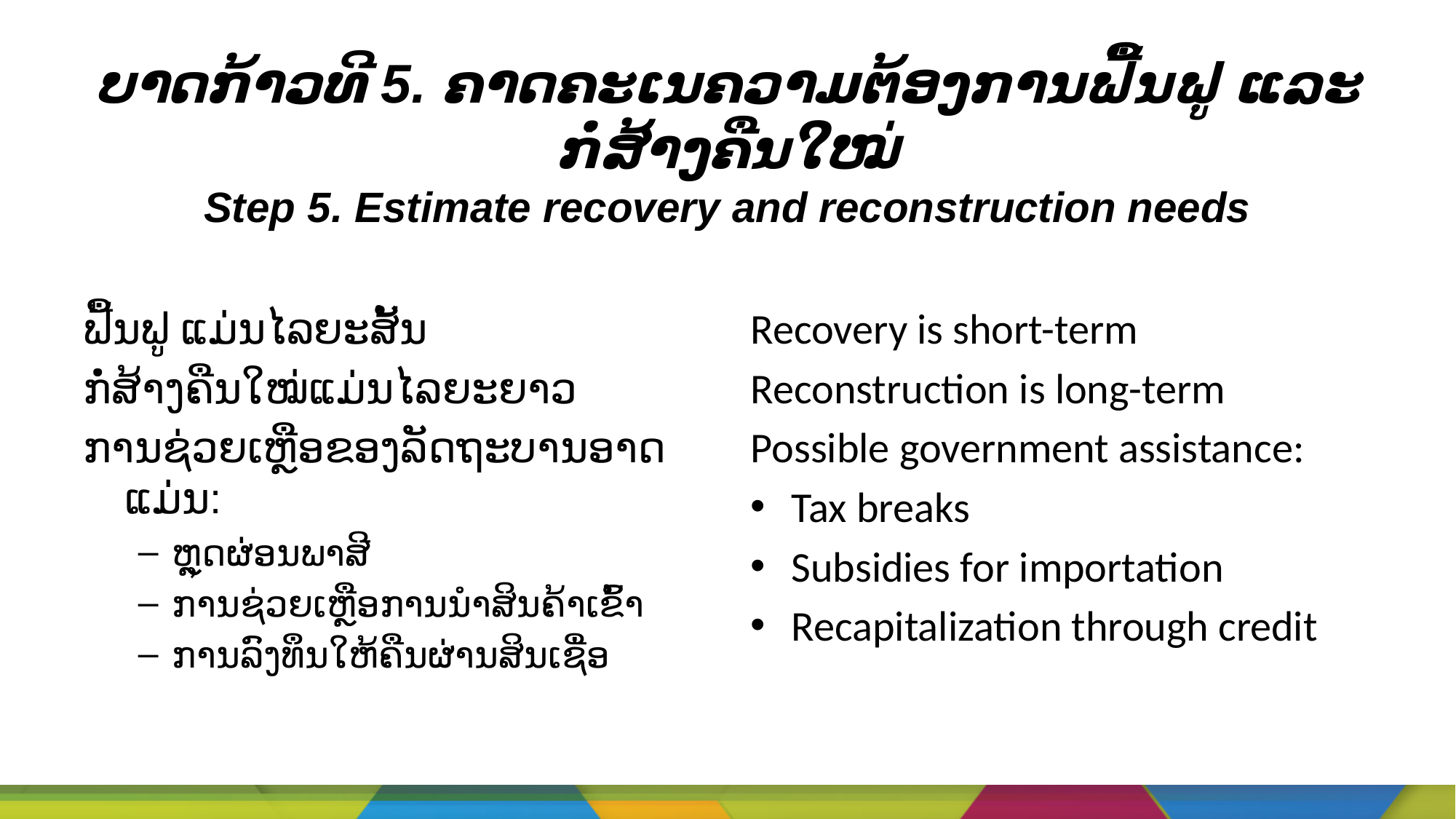

# ບາດກ້າວທີ 5. ຄາດຄະເນຄວາມຕ້ອງການຟື້ນຟູ ແລະ ກໍ່ສ້າງຄືນໃໝ່ Step 5. Estimate recovery and reconstruction needs
ຟື້ນຟູ ແມ່ນໄລຍະສັ້ນ
ກໍ່ສ້າງຄືນໃໝ່ແມ່ນໄລຍະຍາວ
ການຊ່ວຍເຫຼືອຂອງລັດຖະບານອາດແມ່ນ:
ຫຼຸດຜ່ອນພາສີ
ການຊ່ວຍເຫຼືອການນໍາສິນຄ້າເຂົ້າ
ການລົງທຶນໃຫ້ຄືນຜ່ານສິນເຊື່ອ

Recovery is short-term
Reconstruction is long-term
Possible government assistance:
Tax breaks
Subsidies for importation
Recapitalization through credit